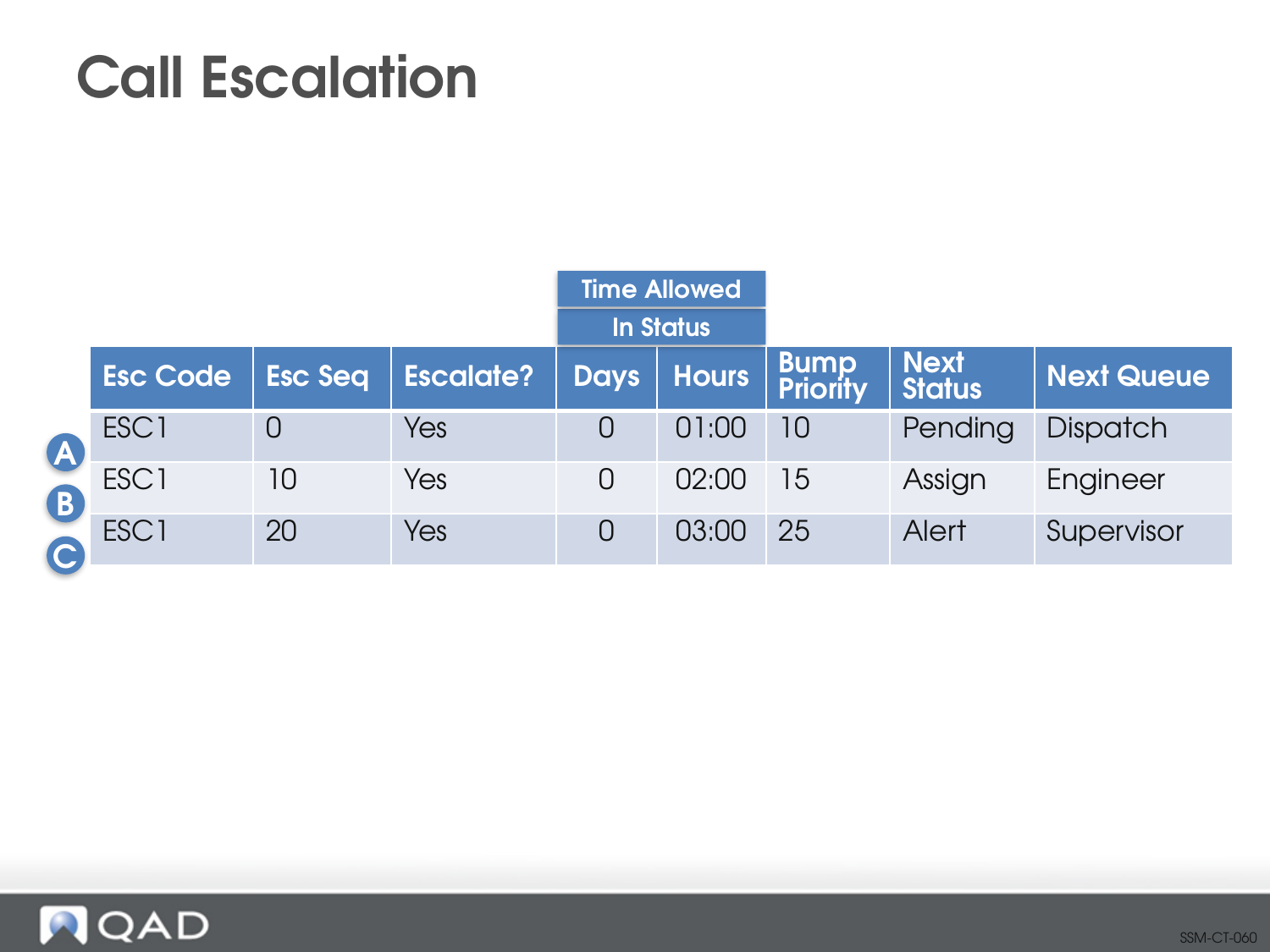

# Call Escalation
Time Allowed
In Status
| Esc Code | Esc Seq | Escalate? | Days | Hours | Bump Priority | Next Status | Next Queue |
| --- | --- | --- | --- | --- | --- | --- | --- |
| ESC1 | 0 | Yes | 0 | 01:00 | 10 | Pending | Dispatch |
| ESC1 | 10 | Yes | 0 | 02:00 | 15 | Assign | Engineer |
| ESC1 | 20 | Yes | 0 | 03:00 | 25 | Alert | Supervisor |
A
B
C

SSM-CT-060